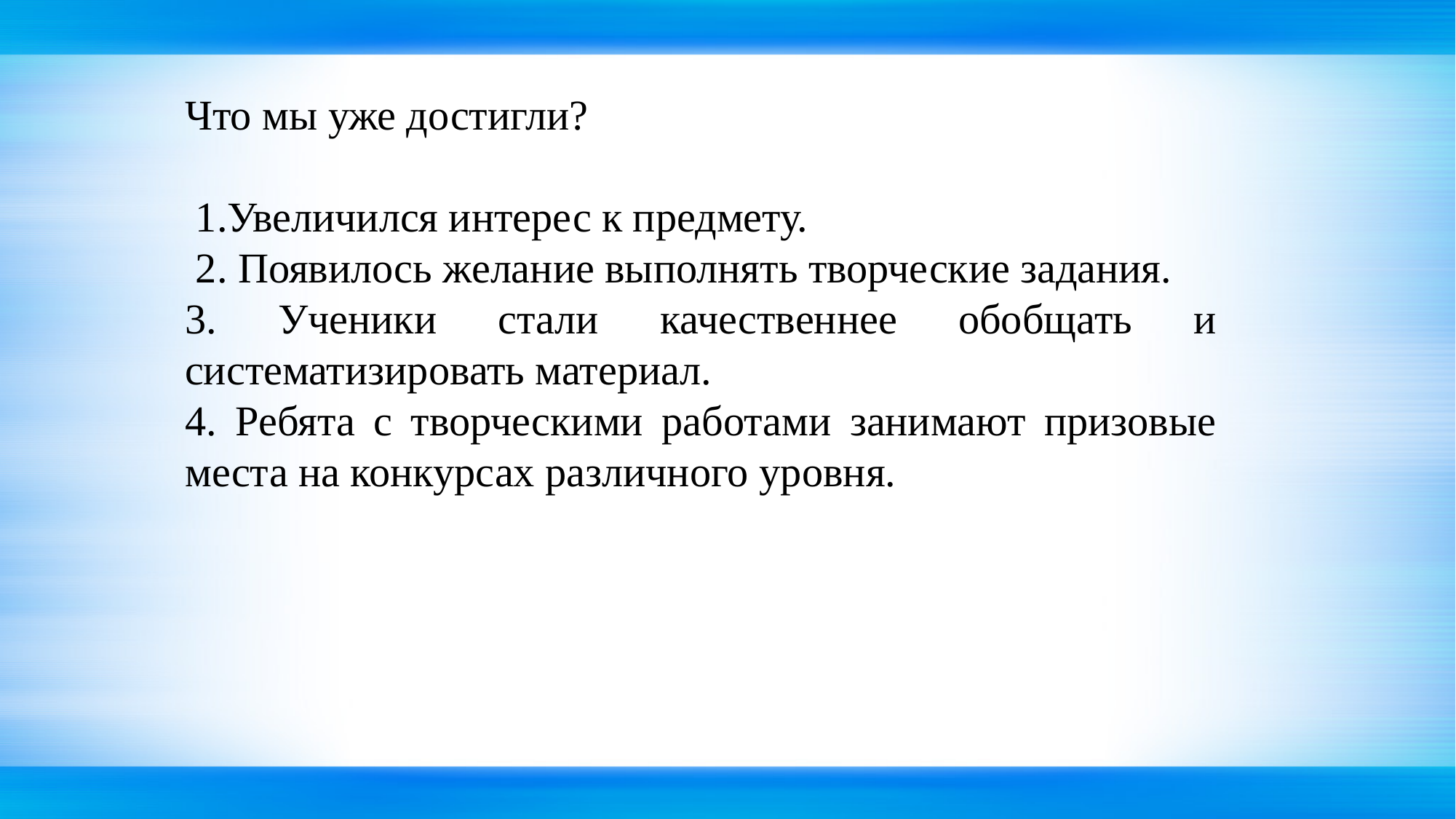

Что мы уже достигли?

 1.Увеличился интерес к предмету.
 2. Появилось желание выполнять творческие задания.
3. Ученики стали качественнее обобщать и систематизировать материал.
4. Ребята с творческими работами занимают призовые места на конкурсах различного уровня.